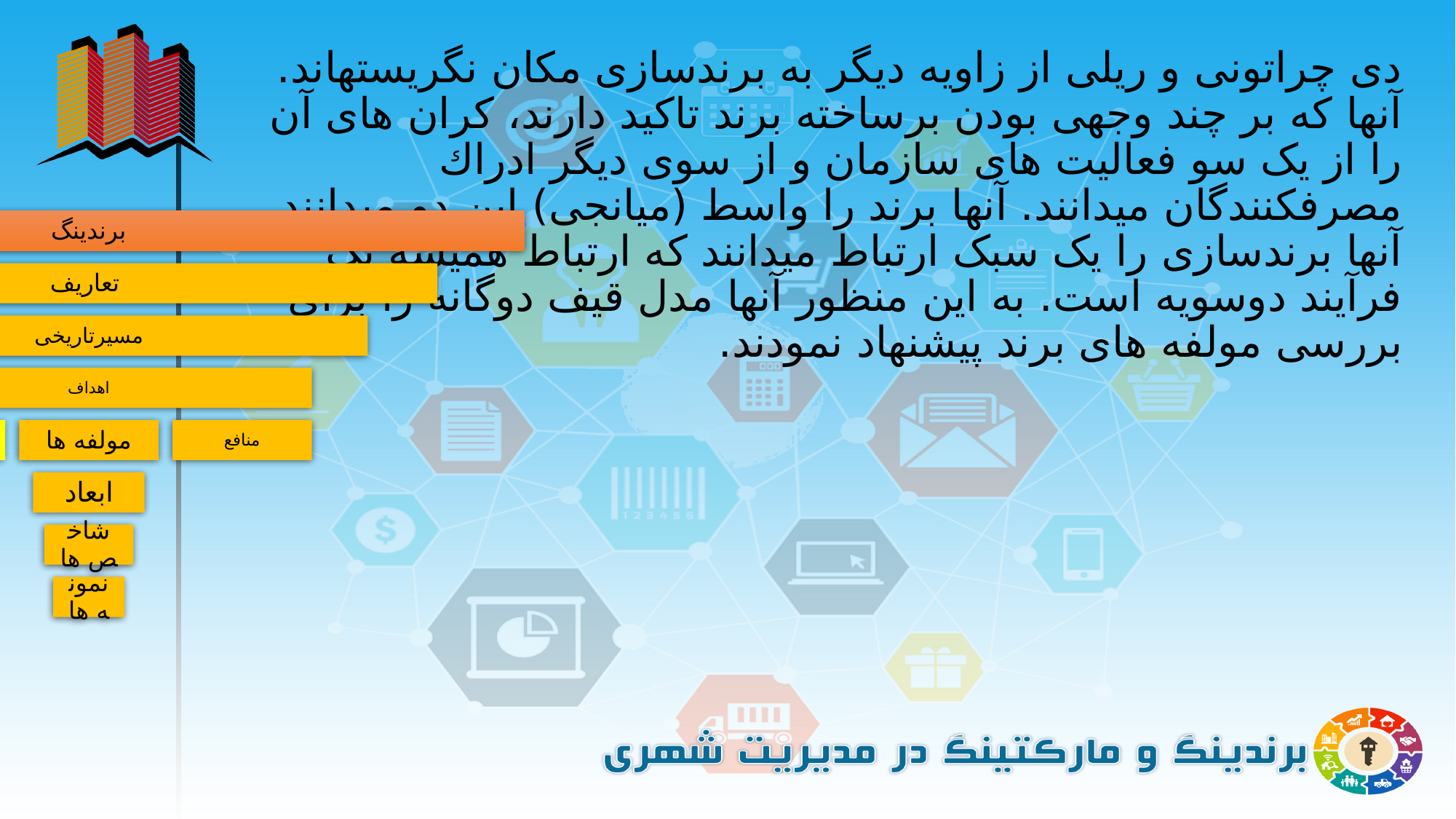

دی چراتونی و ریلی از زاویه دیگر به برندسازی مکان نگریستهاند. آنها که بر چند وجهی بودن برساخته برند تاکید دارند، کران های آن را از یک سو فعالیت های سازمان و از سوی دیگر ادراك مصرفکنندگان میدانند. آنها برند را واسط (میانجی) این دو میدانند. آنها برندسازی را یک سبک ارتباط میدانند که ارتباط همیشه یک فرآیند دوسویه است. به این منظور آنها مدل قیف دوگانه را برای بررسی مولفه های برند پیشنهاد نمودند.
برندینگ
تعاریف
مسیرتاریخی
اهداف
مولفه ها
منافع
ابعاد
شاخص ها
نمونه ها